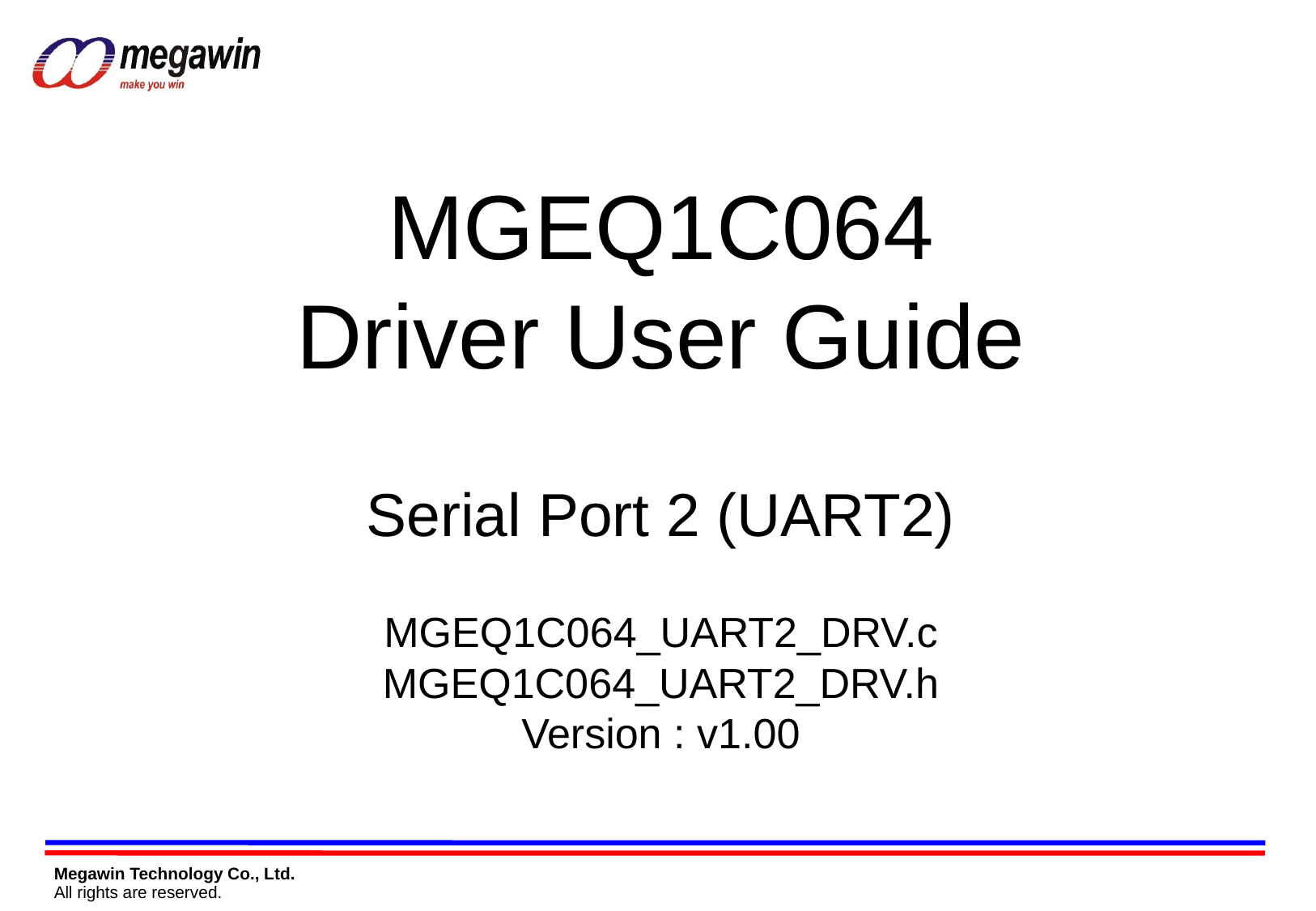

MGEQ1C064
Driver User Guide
Serial Port 2 (UART2)
MGEQ1C064_UART2_DRV.c
MGEQ1C064_UART2_DRV.h
Version : v1.00